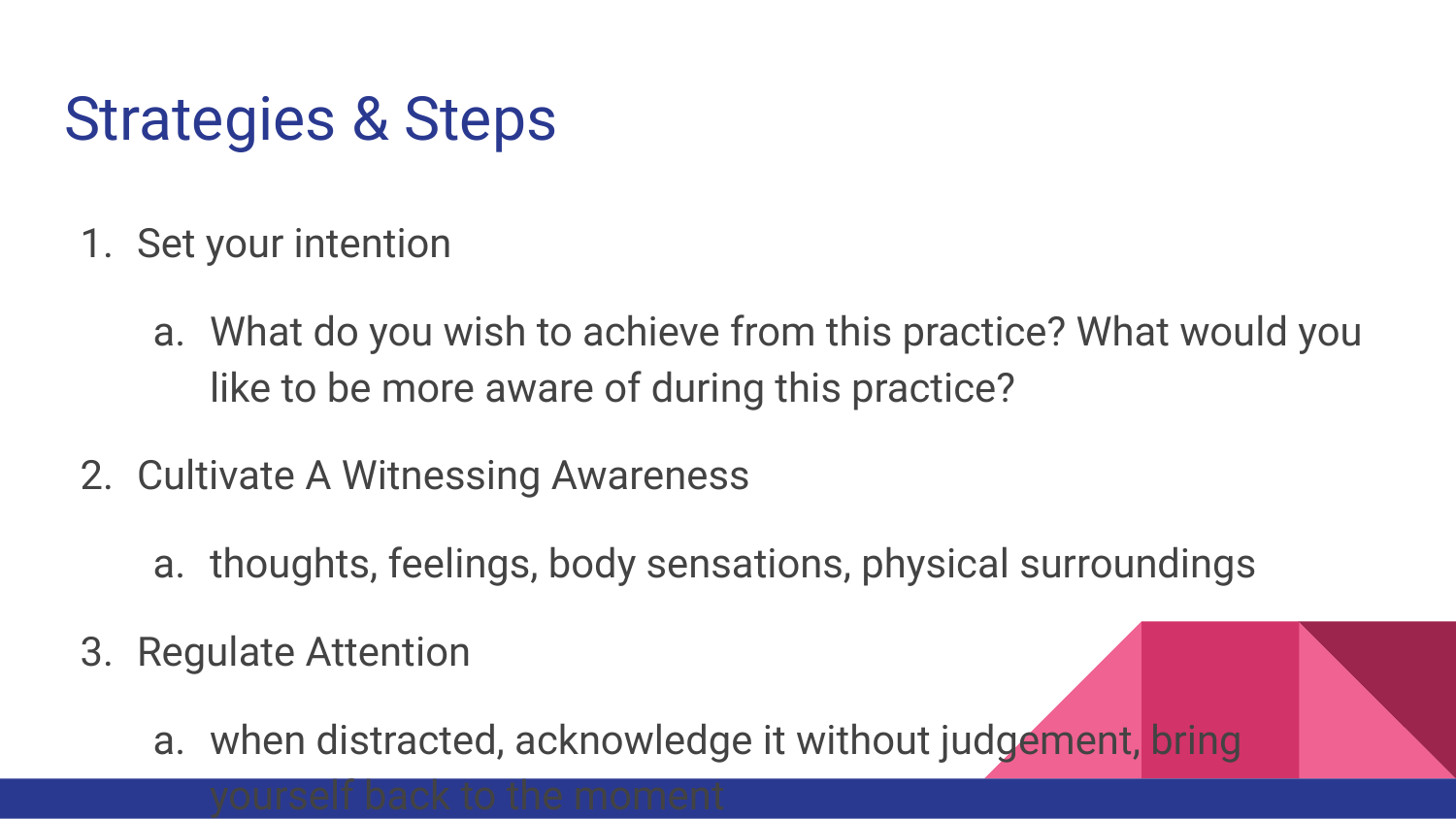

# Strategies & Steps
Set your intention
What do you wish to achieve from this practice? What would you like to be more aware of during this practice?
Cultivate A Witnessing Awareness
thoughts, feelings, body sensations, physical surroundings
Regulate Attention
when distracted, acknowledge it without judgement, bring yourself back to the moment
Notice, Accept, Dismiss, Return, Repeat